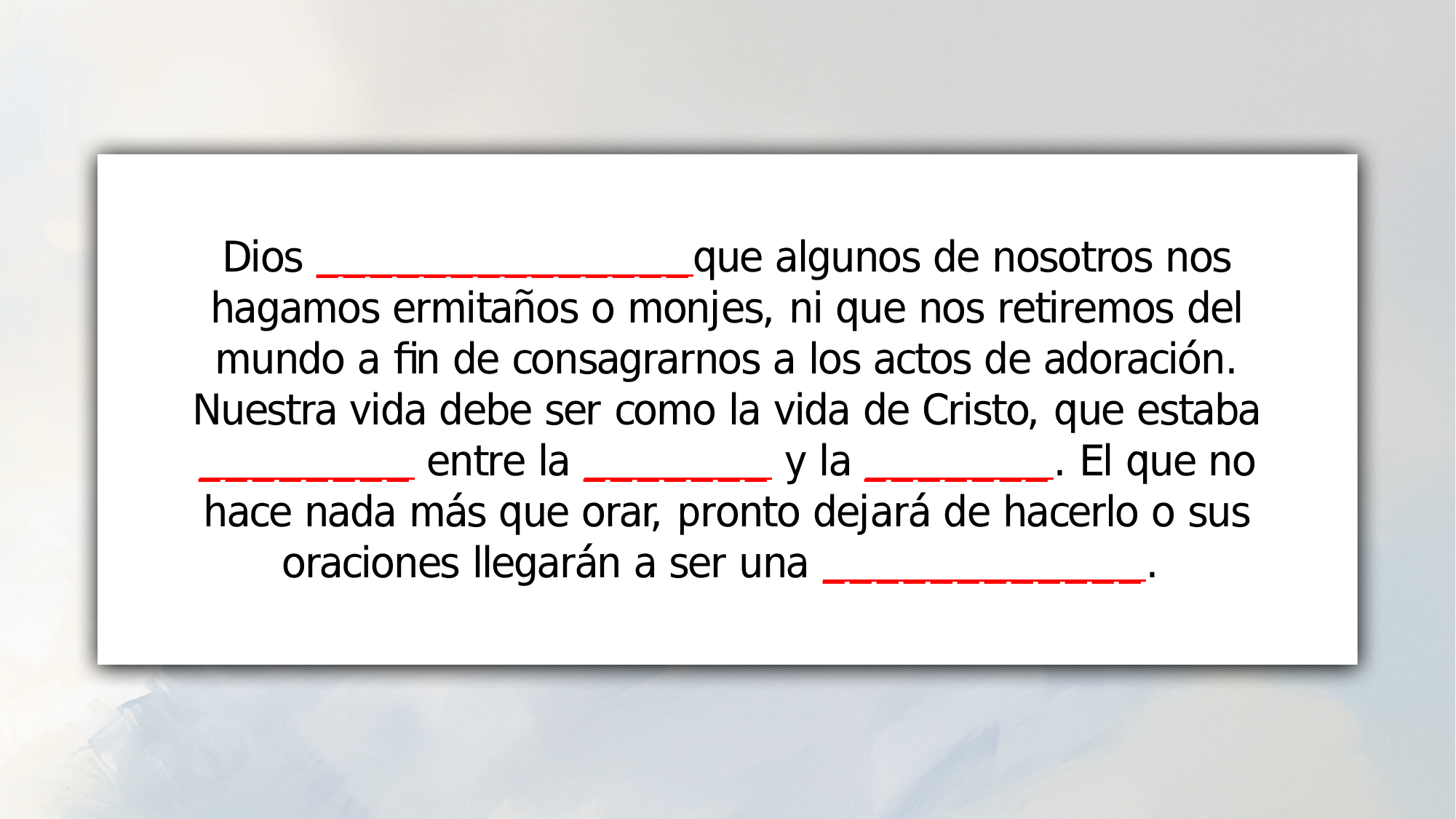

Dios ______________que algunos de nosotros nos hagamos ermitaños o monjes, ni que nos retiremos del mundo a fin de consagrarnos a los actos de adoración. Nuestra vida debe ser como la vida de Cristo, que estaba ________ entre la _______ y la _______. El que no hace nada más que orar, pronto dejará de hacerlo o sus oraciones llegarán a ser una ____________.